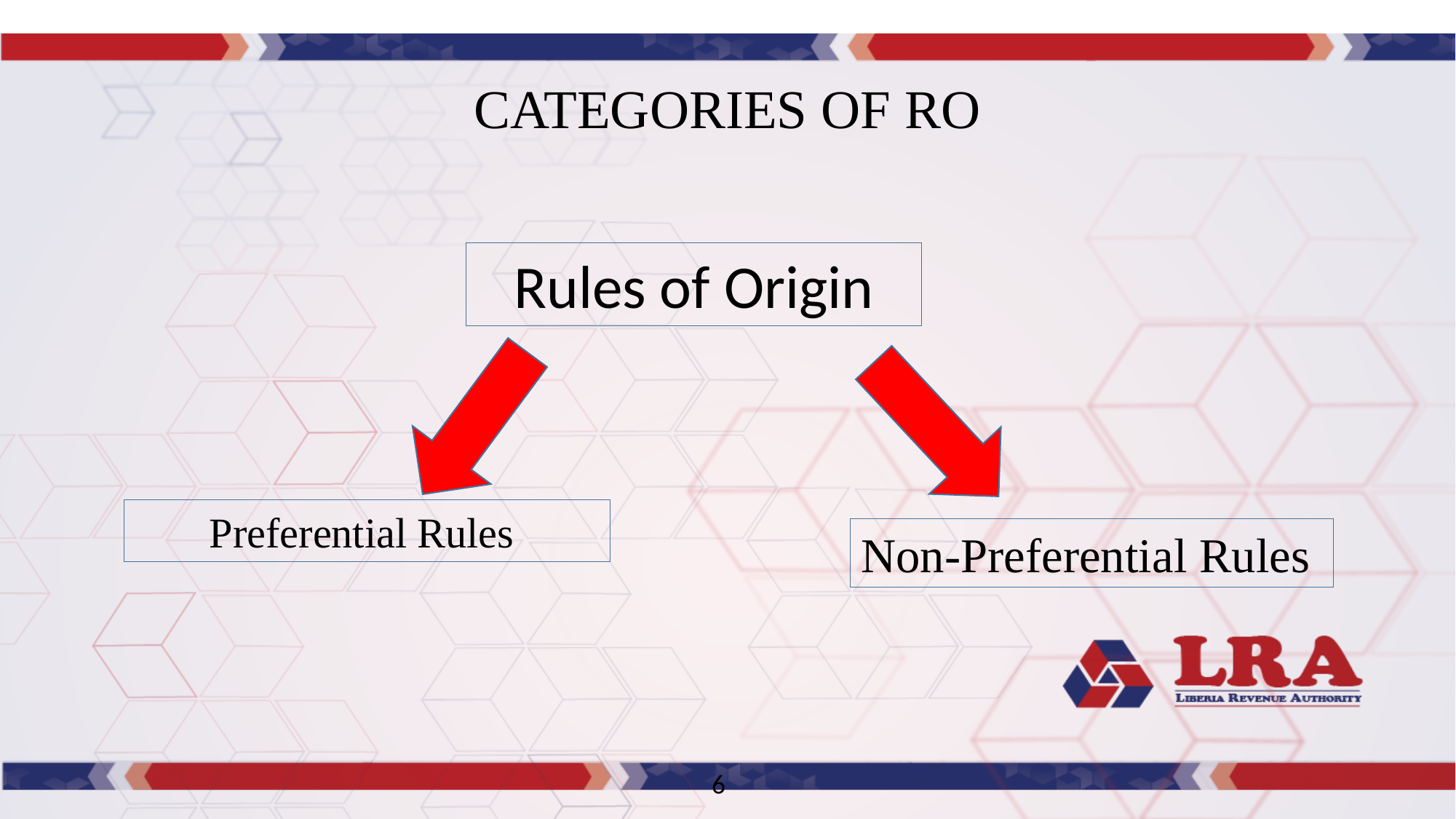

# CATEGORIES OF RO

Rules of Origin

Preferential Rules
Non-Preferential Rules
6